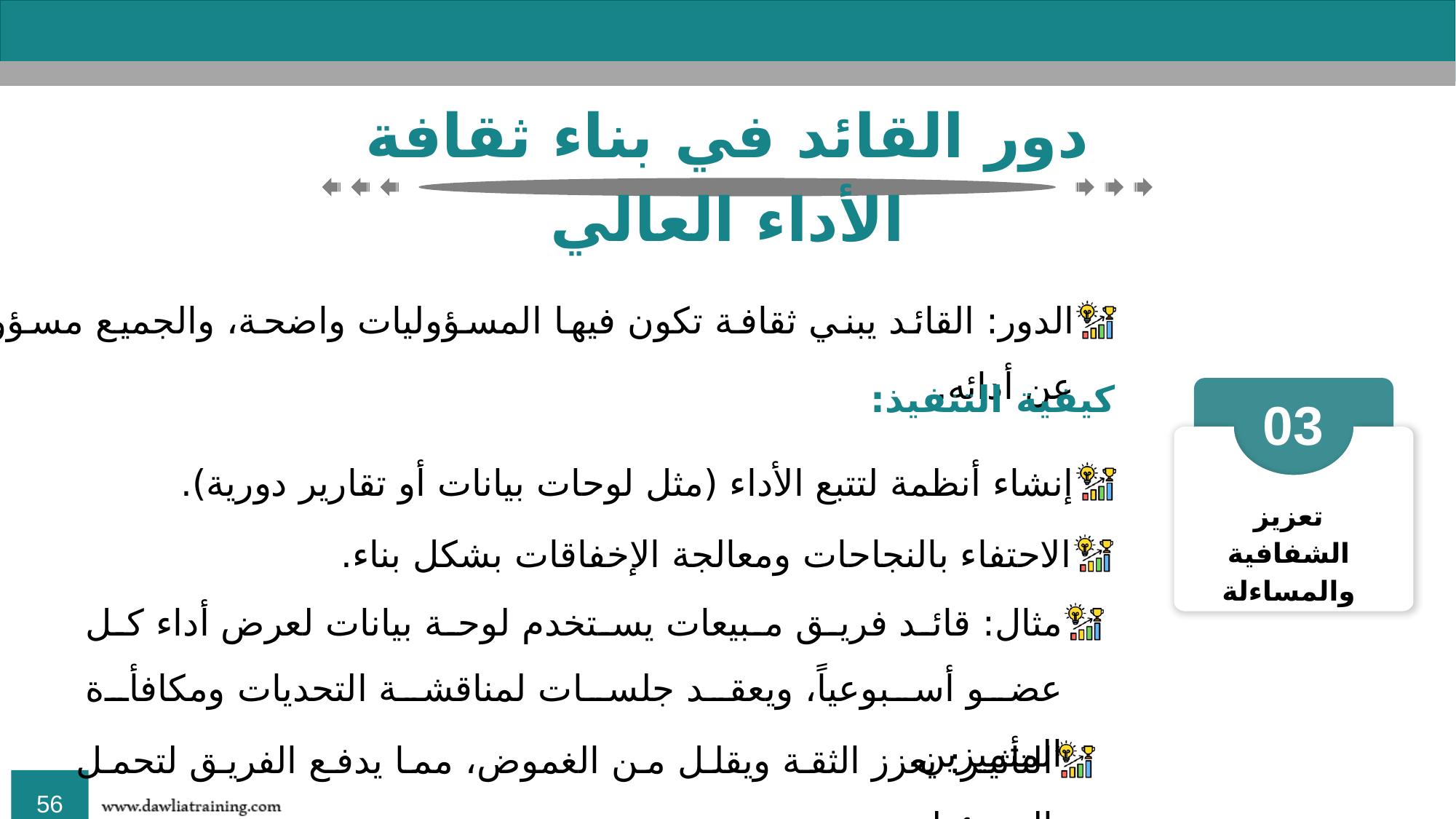

دور القائد في بناء ثقافة الأداء العالي

الدور: القائد يبني ثقافة تكون فيها المسؤوليات واضحة، والجميع مسؤول عن أدائه.
كيفية التنفيذ:

03

تعزيز الشفافية والمساءلة
إنشاء أنظمة لتتبع الأداء (مثل لوحات بيانات أو تقارير دورية).
الاحتفاء بالنجاحات ومعالجة الإخفاقات بشكل بناء.
مثال: قائد فريق مبيعات يستخدم لوحة بيانات لعرض أداء كل عضو أسبوعياً، ويعقد جلسات لمناقشة التحديات ومكافأة المتميزين.
التأثير: يعزز الثقة ويقلل من الغموض، مما يدفع الفريق لتحمل المسؤولية.